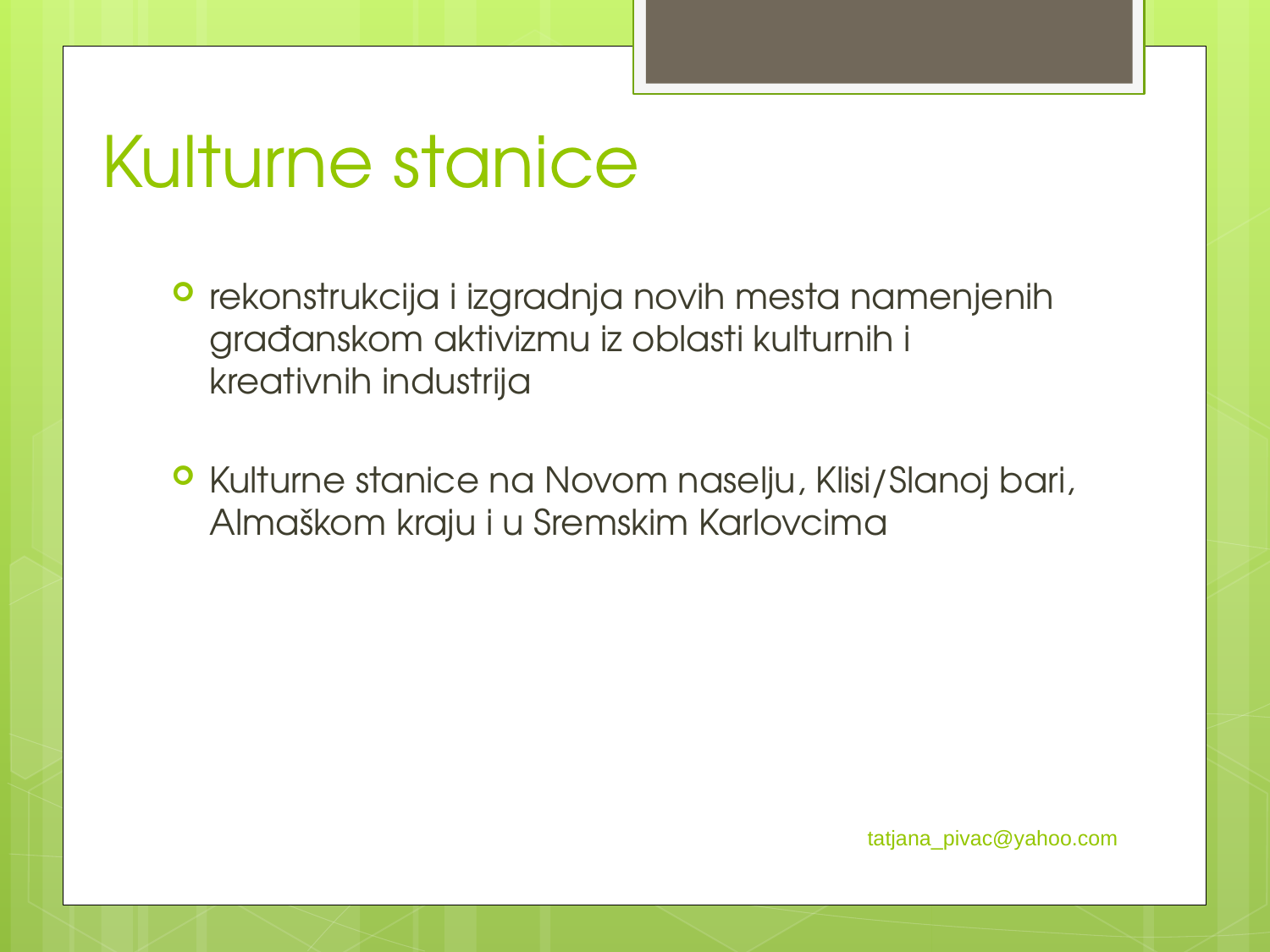

# Kulturne stanice
rekonstrukcija i izgradnja novih mesta namenjenih građanskom aktivizmu iz oblasti kulturnih i kreativnih industrija

Kulturne stanice na Novom naselju, Klisi/Slanoj bari, Almaškom kraju i u Sremskim Karlovcima

tatjana_pivac@yahoo.com